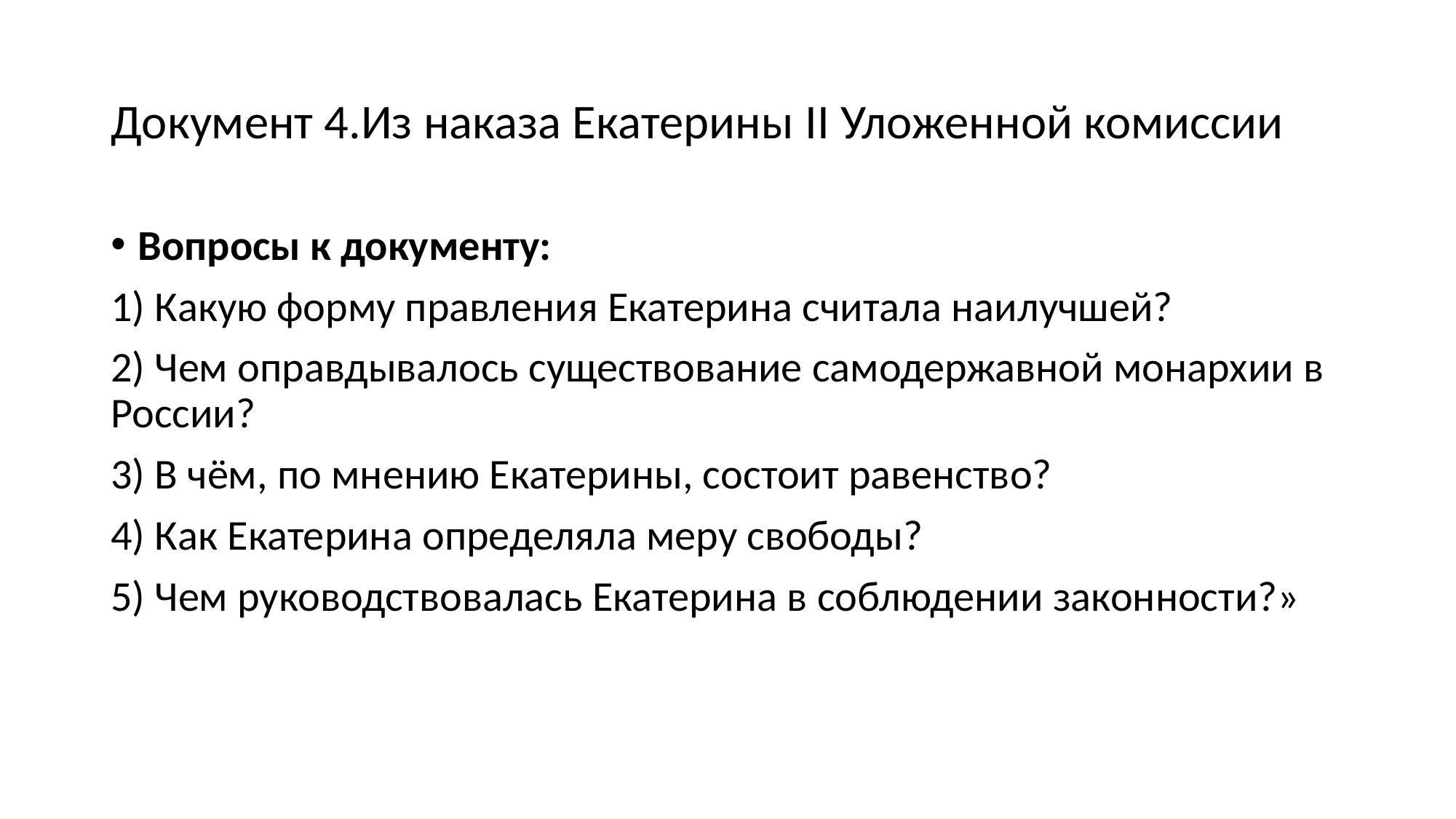

# Документ 4.Из наказа Екатерины II Уложенной комиссии
Вопросы к документу:
1) Какую форму правления Екатерина считала наилучшей?
2) Чем оправдывалось существование самодержавной монархии в России?
3) В чём, по мнению Екатерины, состоит равенство?
4) Как Екатерина определяла меру свободы?
5) Чем руководствовалась Екатерина в соблюдении законности?»